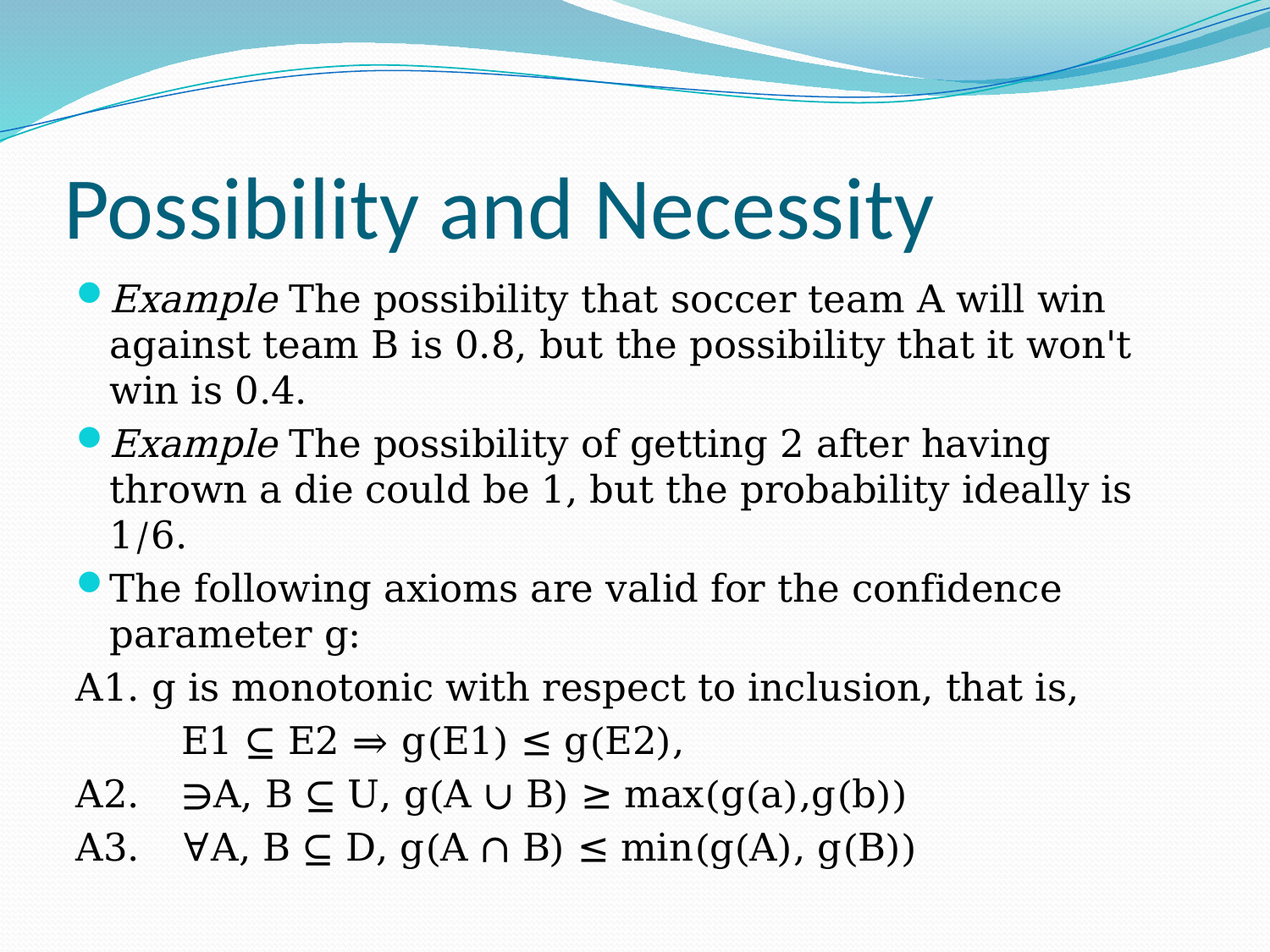

# Possibility and Necessity
Example The possibility that soccer team A will win against team B is 0.8, but the possibility that it won't win is 0.4.
Example The possibility of getting 2 after having thrown a die could be 1, but the probability ideally is 1/6.
The following axioms are valid for the confidence parameter g:
A1. g is monotonic with respect to inclusion, that is,
	E1 ⊆ E2 ⇒ g(E1) ≤ g(E2),
A2. 	∍A, B ⊆ U, g(A ∪ B) ≥ max(g(a),g(b))
A3. 	∀A, B ⊆ D, g(A ∩ B) ≤ min(g(A), g(B))